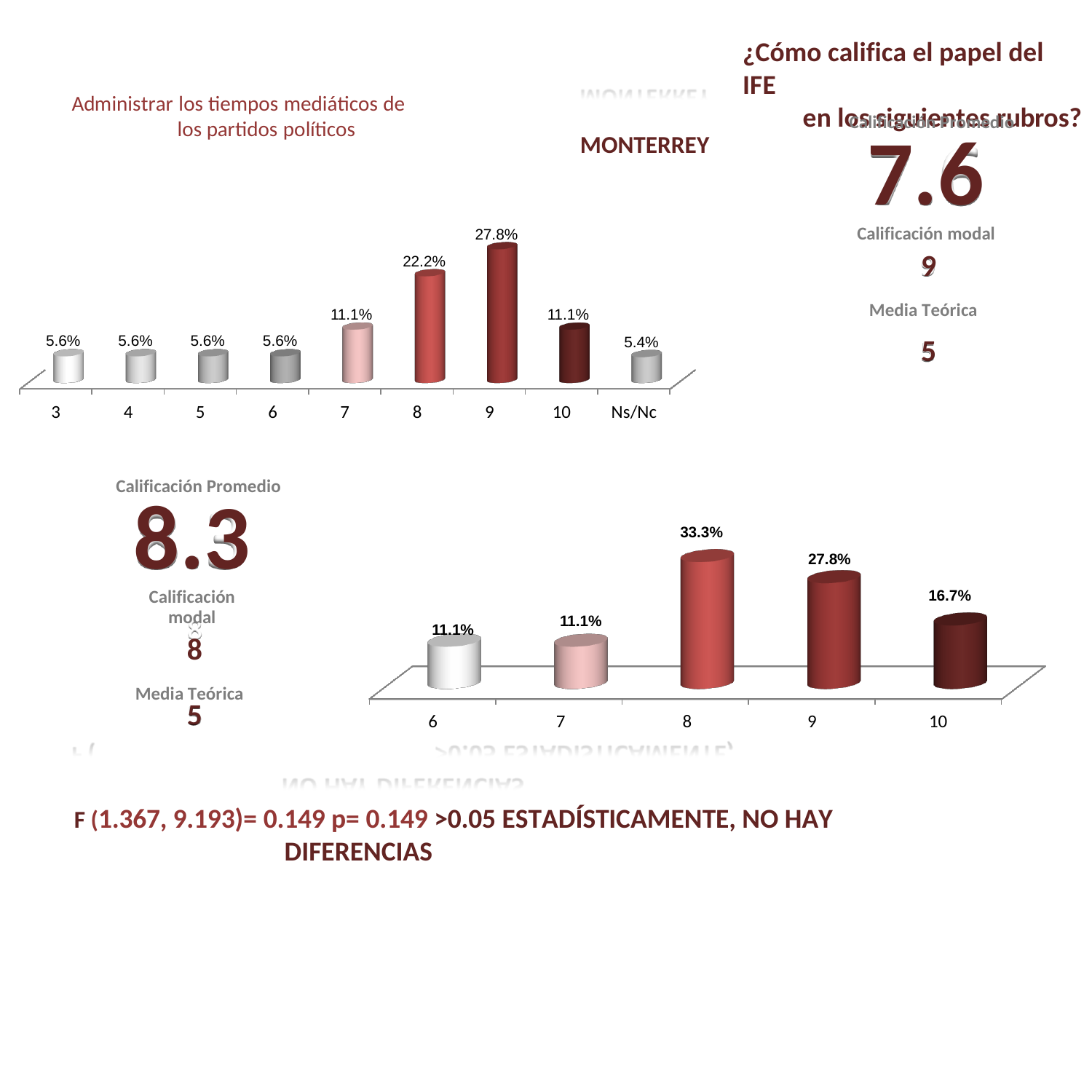

¿Cómo califica el papel del IFE
en los siguientes rubros?
MONTERREY

Administrar los tiempos mediáticos de los partidos políticos

Calificación Promedio
7.6
Calificación modal
9

Media Teórica

5

27.8%

22.2%
11.1%
11.1%

5.6%
5.6%
5.6%
5.6%
5.4%

3
4
5
6
7
8
9
10
Ns/Nc

Calificación Promedio
8.3
Calificación modal
8

Media Teórica

33.3%
27.8%
16.7%

11.1%
11.1%

5

6	7	8
9
10

F (1.367, 9.193)= 0.149 p= 0.149 >0.05 ESTADÍSTICAMENTE, NO HAY DIFERENCIAS